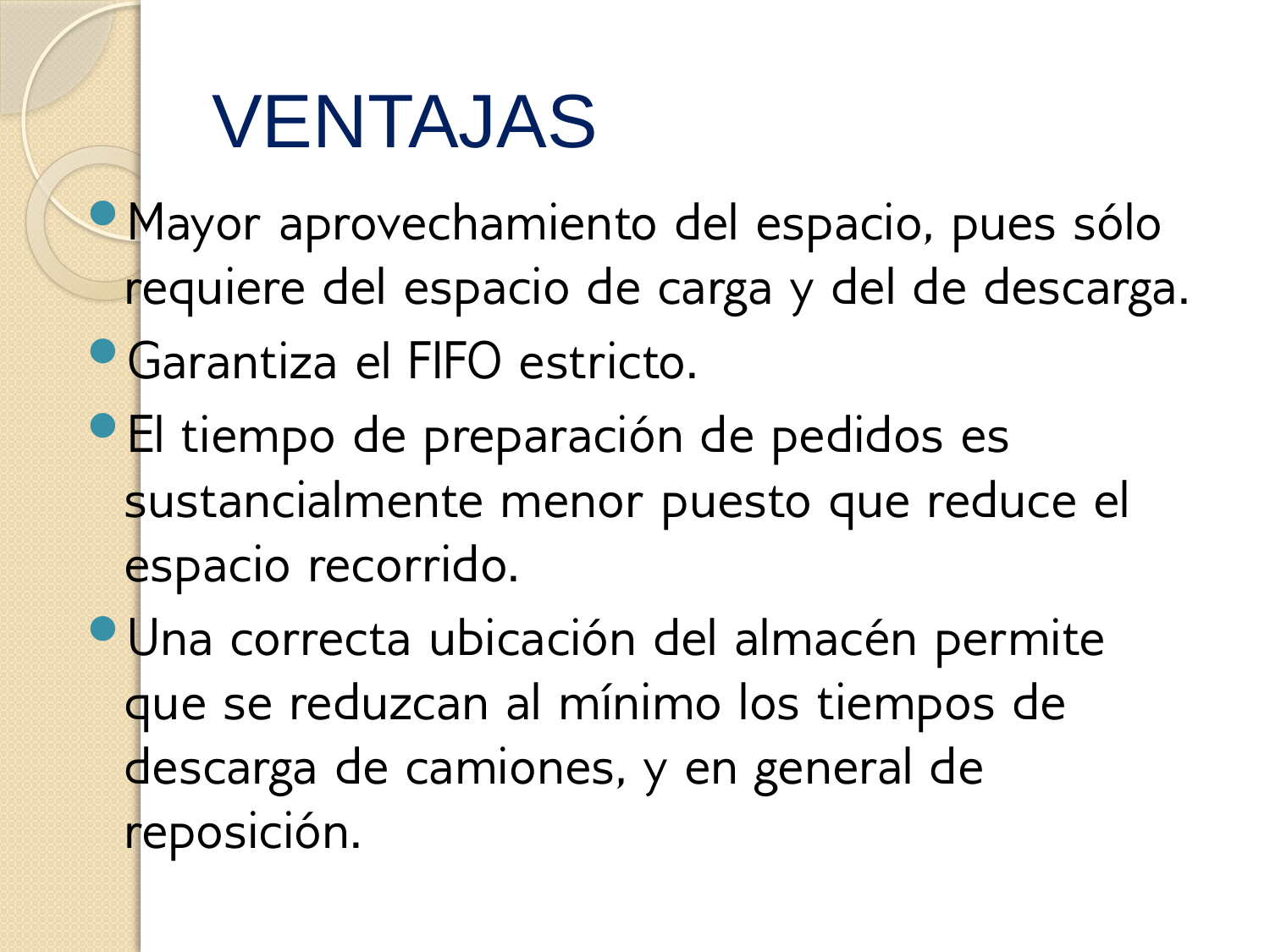

# VENTAJAS
Mayor aprovechamiento del espacio, pues sólo requiere del espacio de carga y del de descarga.
Garantiza el FIFO estricto.
El tiempo de preparación de pedidos es sustancialmente menor puesto que reduce el espacio recorrido.
Una correcta ubicación del almacén permite que se reduzcan al mínimo los tiempos de descarga de camiones, y en general de reposición.